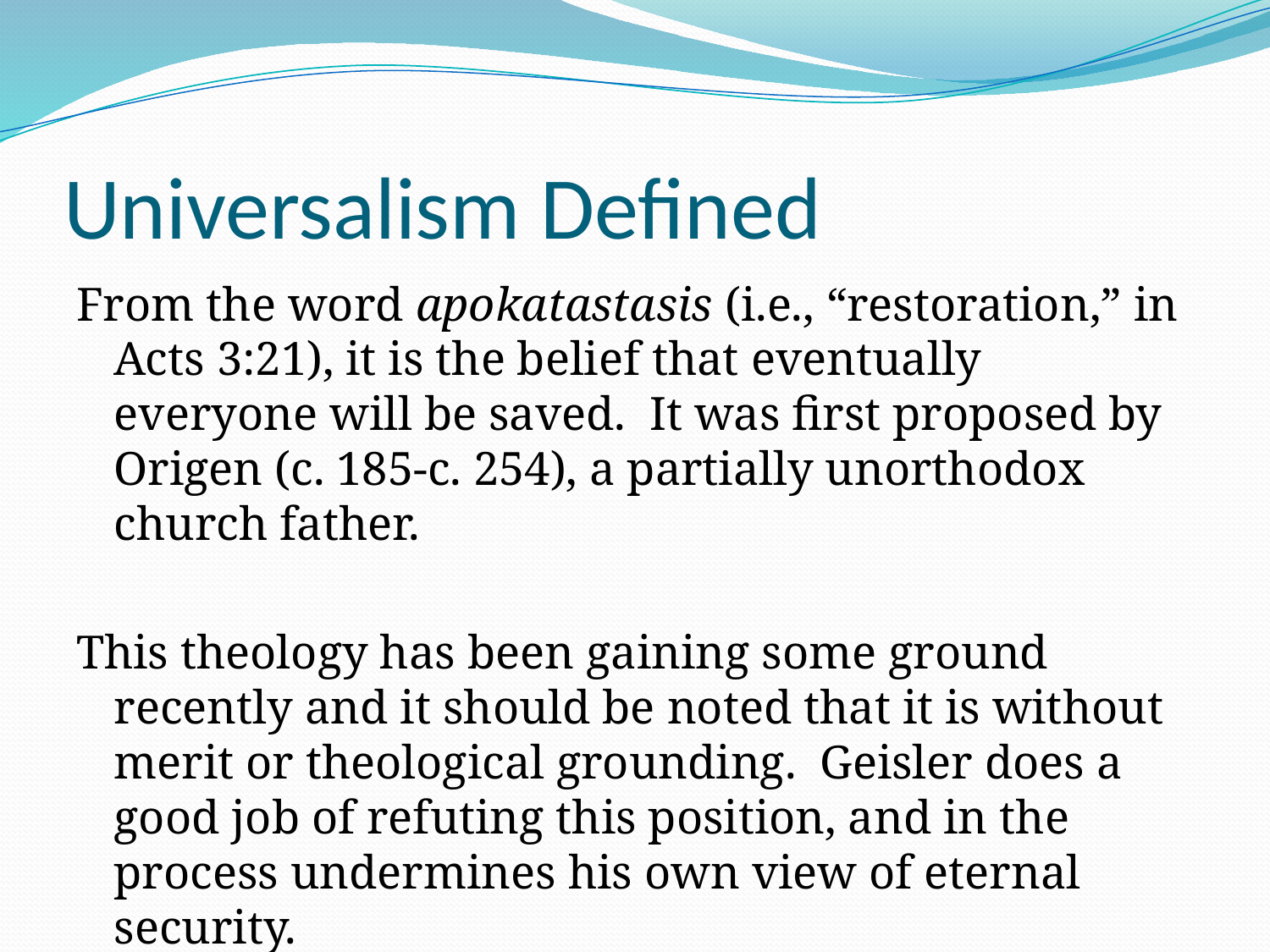

# Universalism Defined
From the word apokatastasis (i.e., “restoration,” in Acts 3:21), it is the belief that eventually everyone will be saved.  It was first proposed by Origen (c. 185-c. 254), a partially unorthodox church father.

This theology has been gaining some ground recently and it should be noted that it is without merit or theological grounding.  Geisler does a good job of refuting this position, and in the process undermines his own view of eternal security.